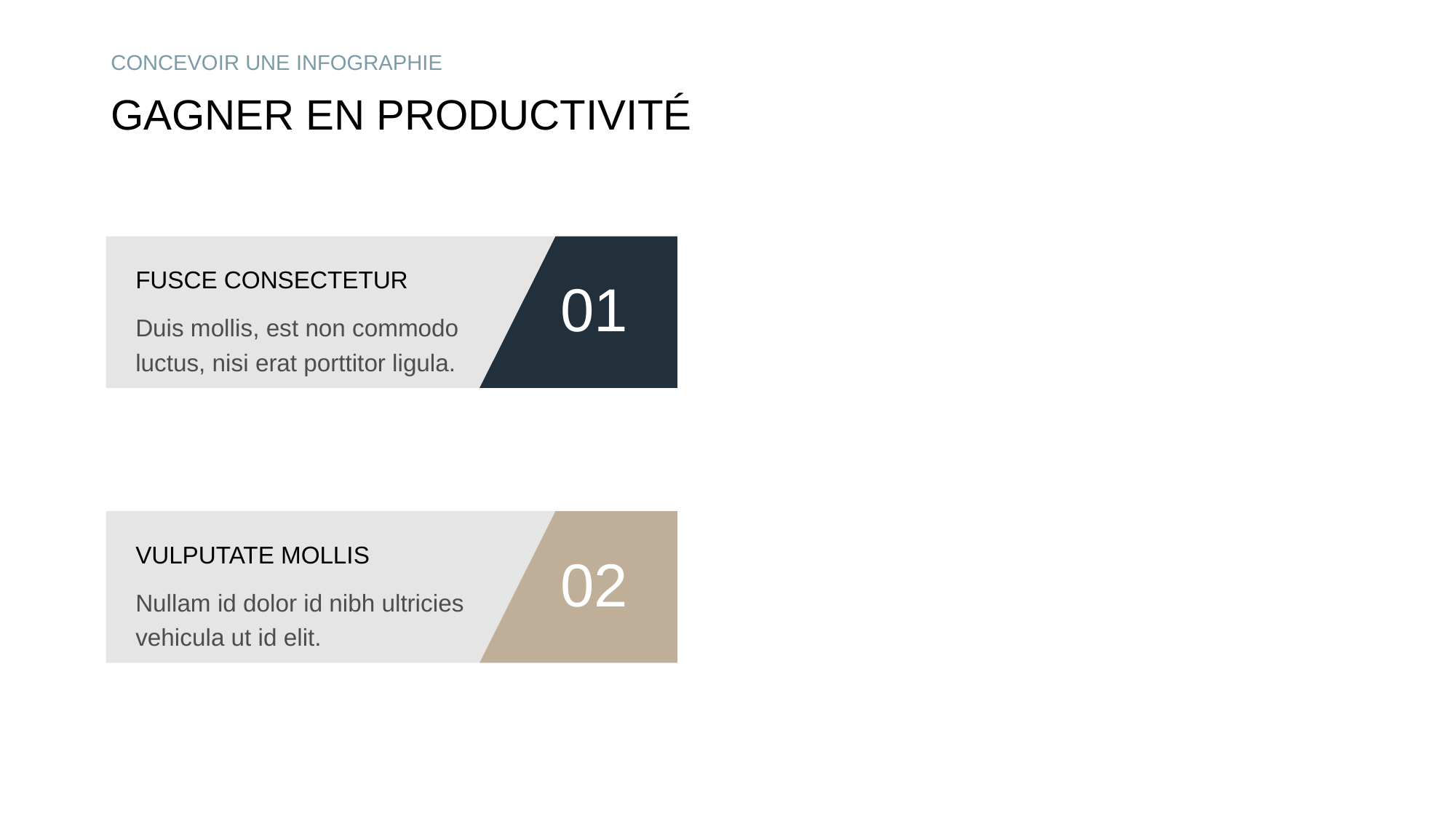

Concevoir une infographie
# Gagner en productivité

FUSCE CONSECTETUR
01
Duis mollis, est non commodo luctus, nisi erat porttitor ligula.

VULPUTATE MOLLIS
02
Nullam id dolor id nibh ultricies vehicula ut id elit.